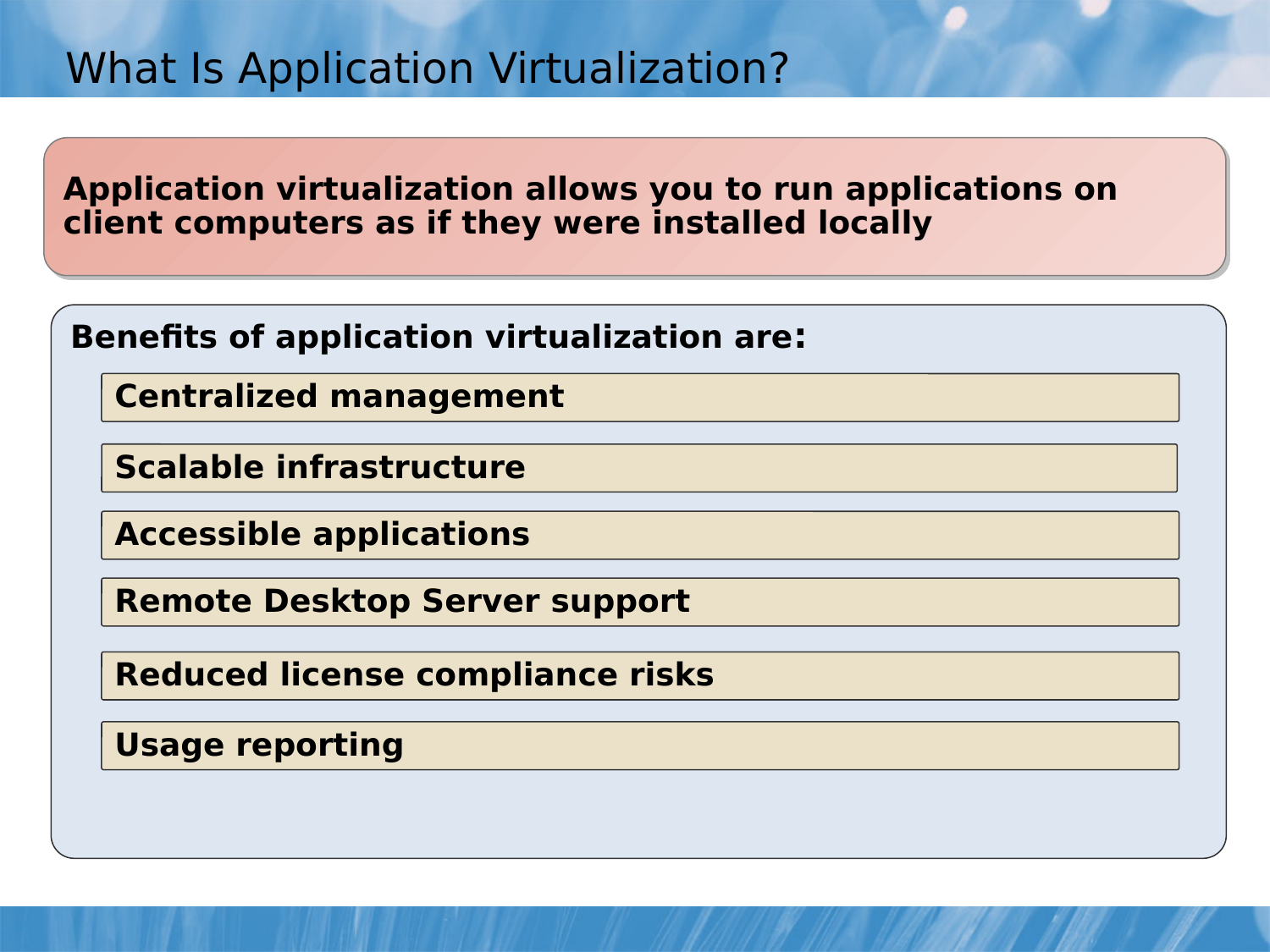

What Is Application Virtualization?
Application virtualization allows you to run applications on client computers as if they were installed locally
Benefits of application virtualization are:
Centralized management
Scalable infrastructure
Accessible applications
Remote Desktop Server support
Reduced license compliance risks
Usage reporting